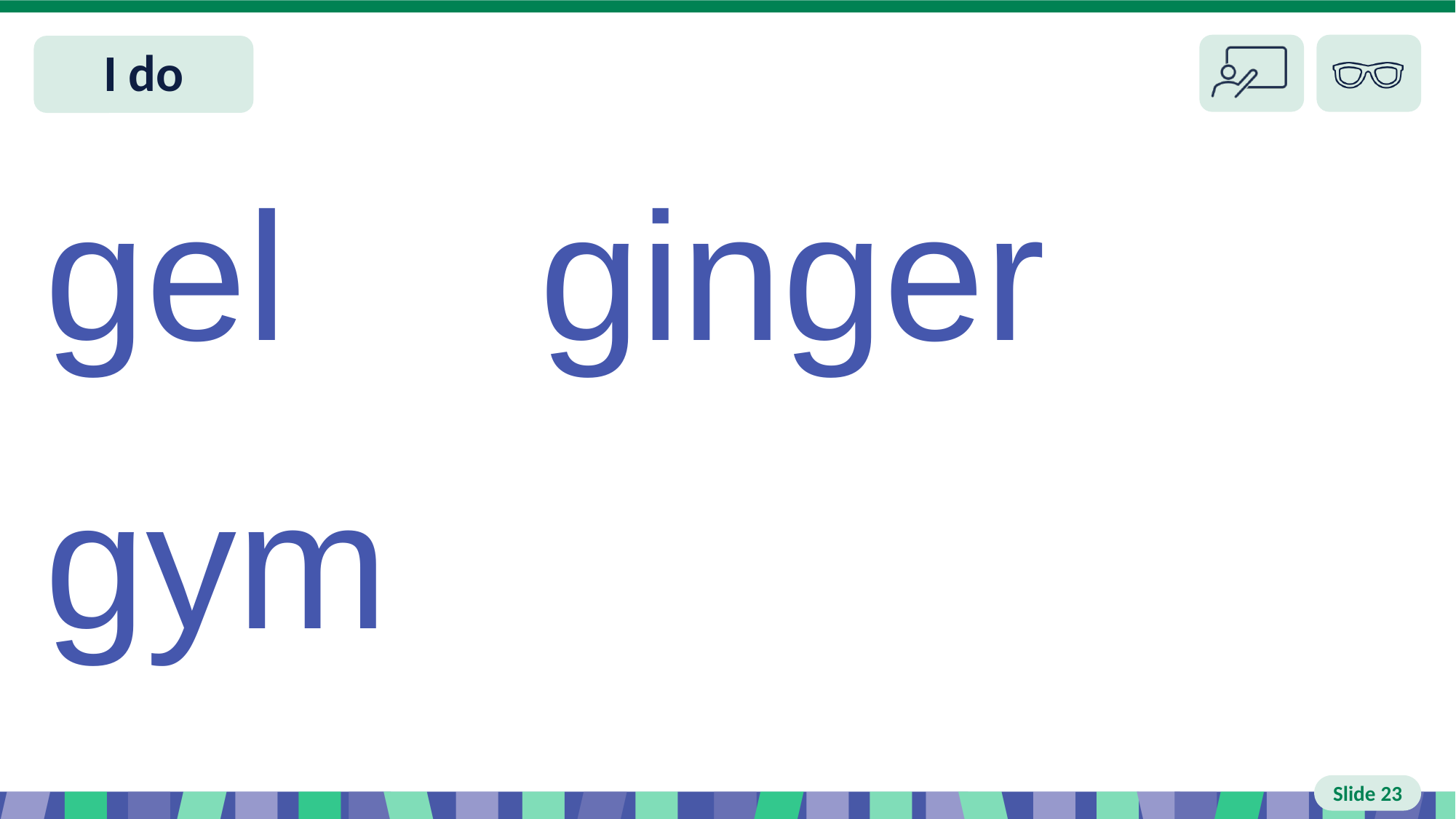

# Slide 23 I do
gel     ginger
gym